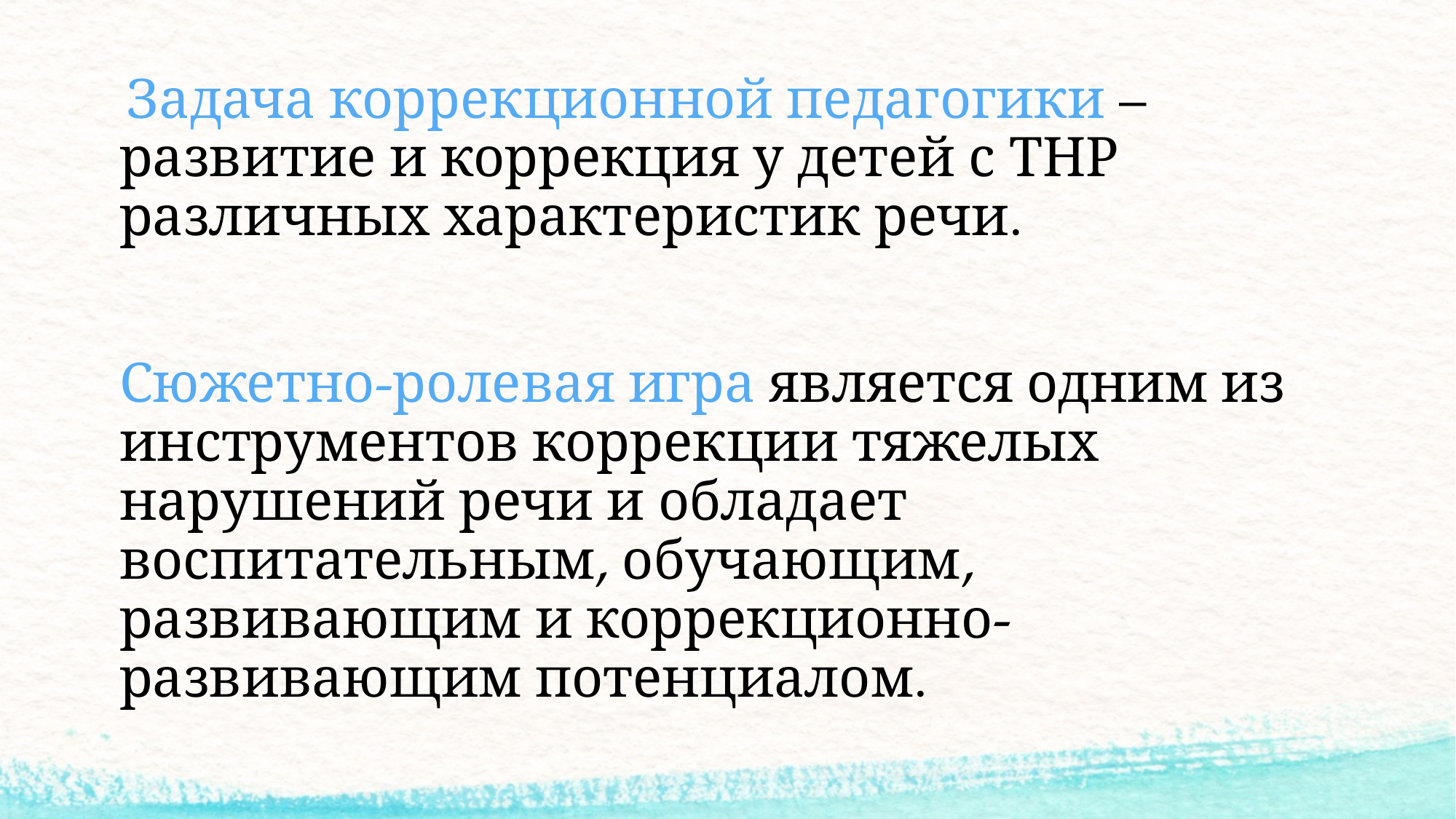

Задача коррекционной педагогики –развитие и коррекция у детей с ТНР различных характеристик речи.

Сюжетно-ролевая игра является одним из инструментов коррекции тяжелых нарушений речи и обладает воспитательным, обучающим, развивающим и коррекционно-развивающим потенциалом.